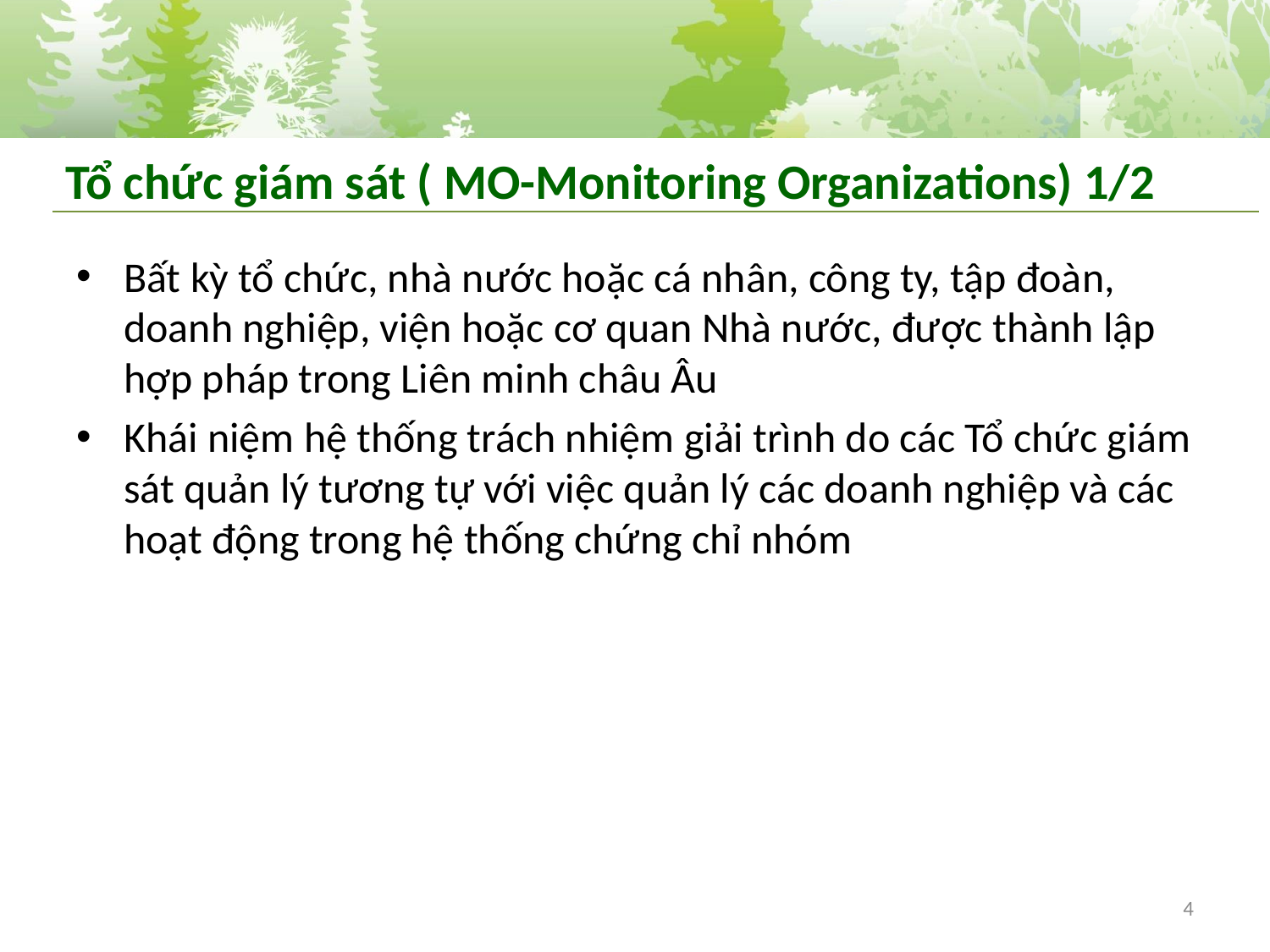

# Tổ chức giám sát ( MO-Monitoring Organizations) 1/2
Bất kỳ tổ chức, nhà nước hoặc cá nhân, công ty, tập đoàn, doanh nghiệp, viện hoặc cơ quan Nhà nước, được thành lập hợp pháp trong Liên minh châu Âu
Khái niệm hệ thống trách nhiệm giải trình do các Tổ chức giám sát quản lý tương tự với việc quản lý các doanh nghiệp và các hoạt động trong hệ thống chứng chỉ nhóm
4